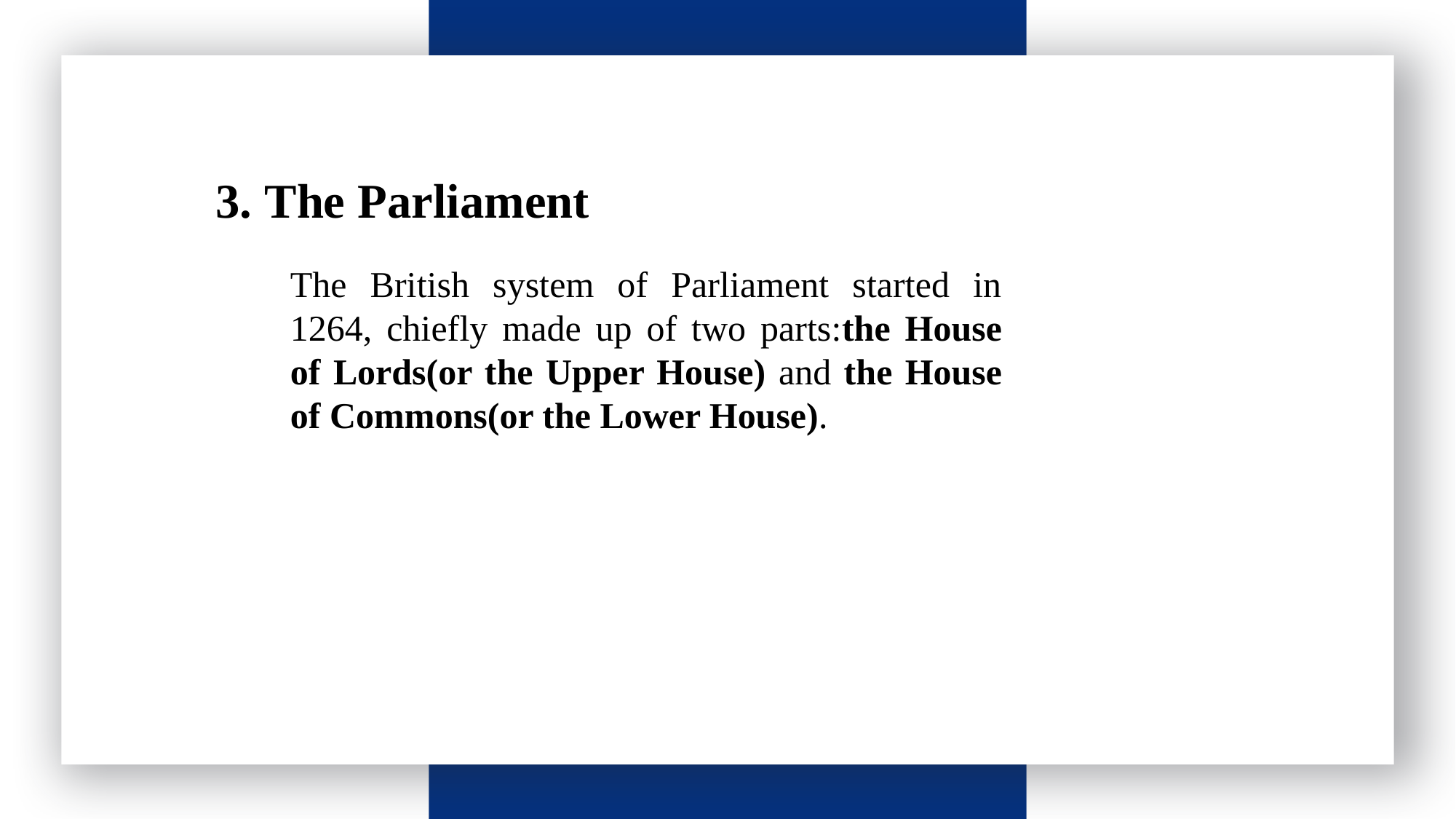

3. The Parliament
The British system of Parliament started in 1264, chiefly made up of two parts:the House of Lords(or the Upper House) and the House of Commons(or the Lower House).